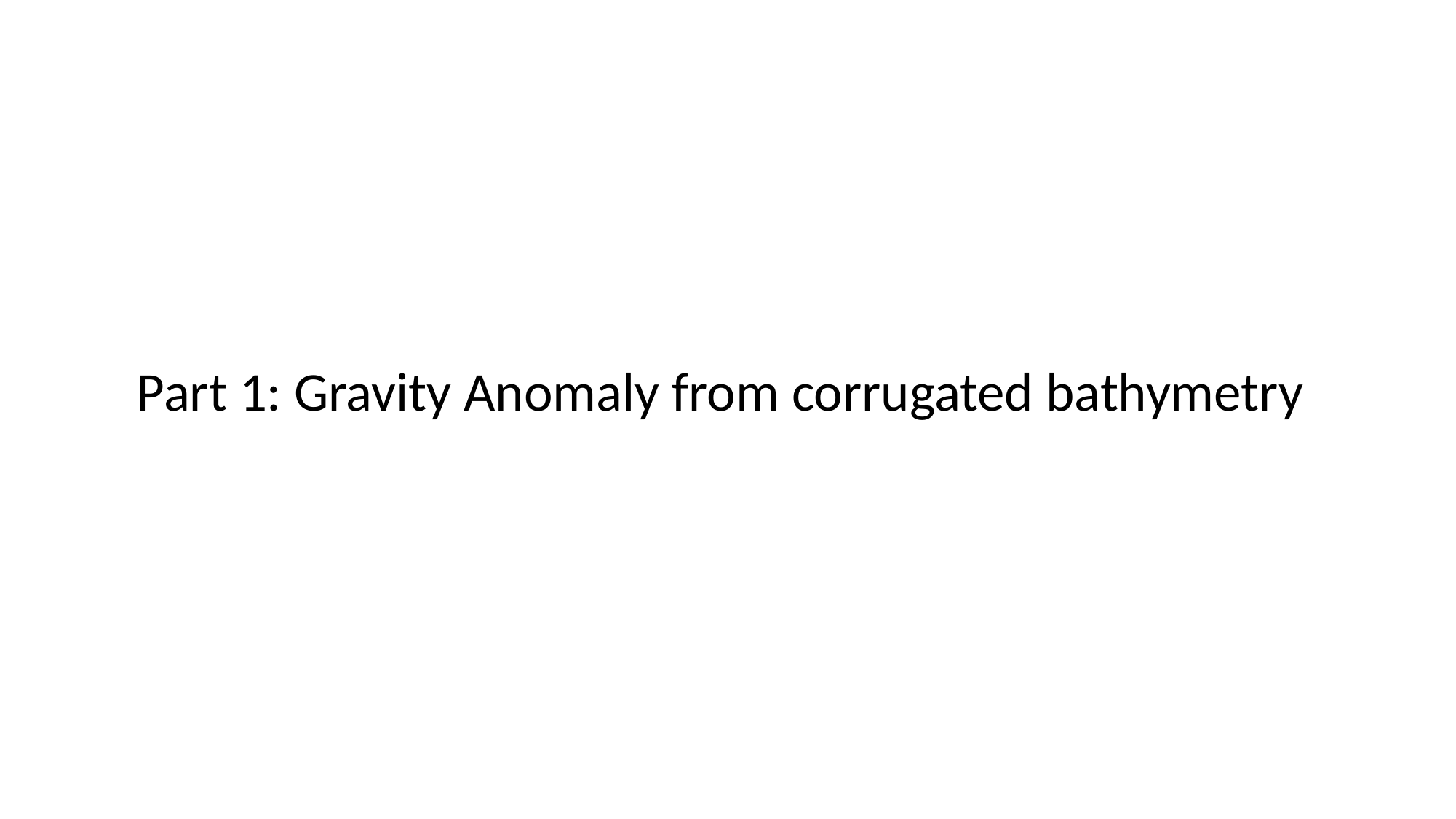

Part 1: Gravity Anomaly from corrugated bathymetry